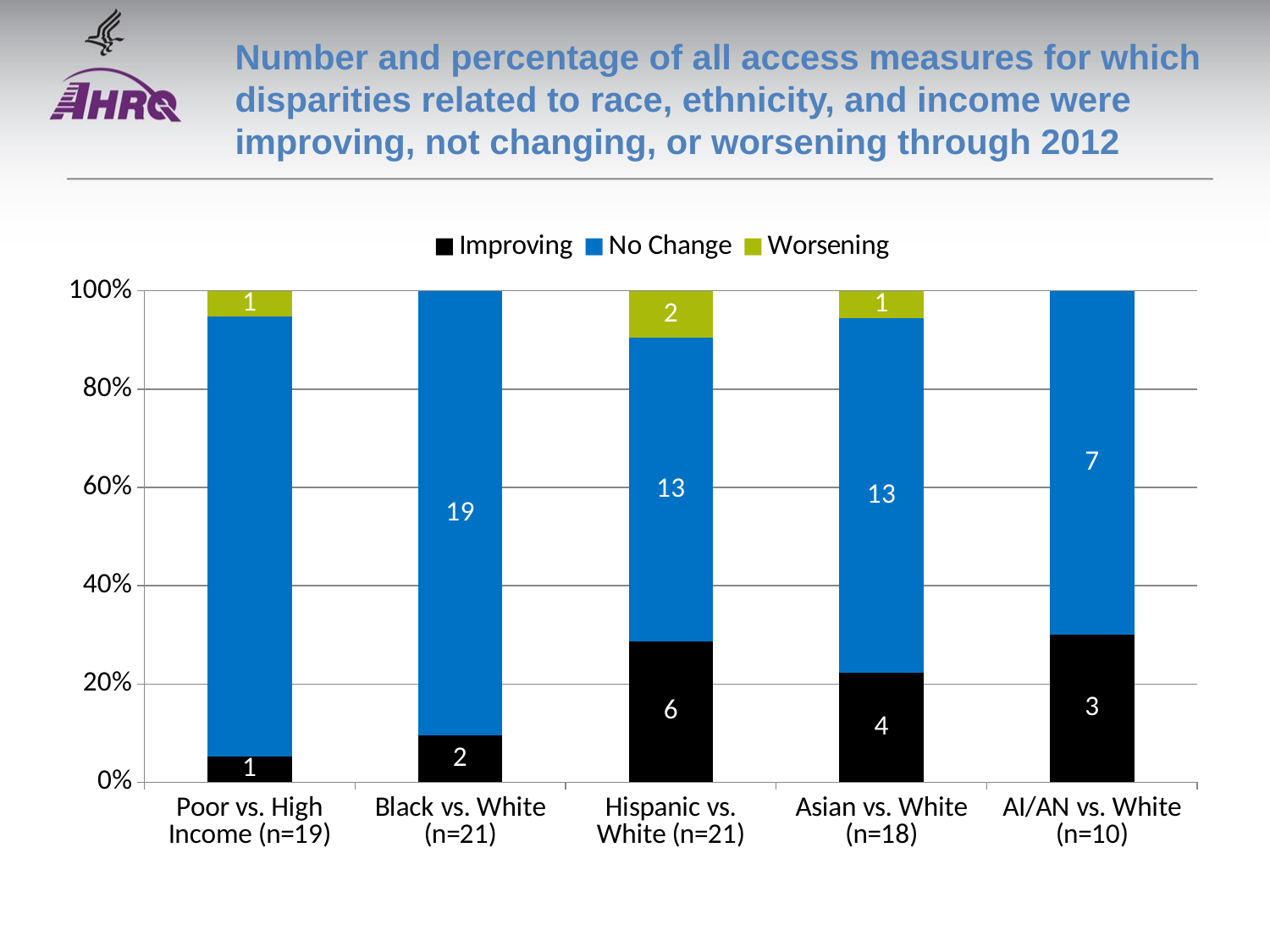

# Number and percentage of all access measures for which disparities related to race, ethnicity, and income were improving, not changing, or worsening through 2012

### Chart

| Category | Improving | No Change | Worsening |
|---|---|---|---|
| Poor vs. High Income (n=19) | 1.0 | 17.0 | 1.0 |
| Black vs. White (n=21) | 2.0 | 19.0 | None |
| Hispanic vs. White (n=21) | 6.0 | 13.0 | 2.0 |
| Asian vs. White (n=18) | 4.0 | 13.0 | 1.0 |
| AI/AN vs. White (n=10) | 3.0 | 7.0 | None |